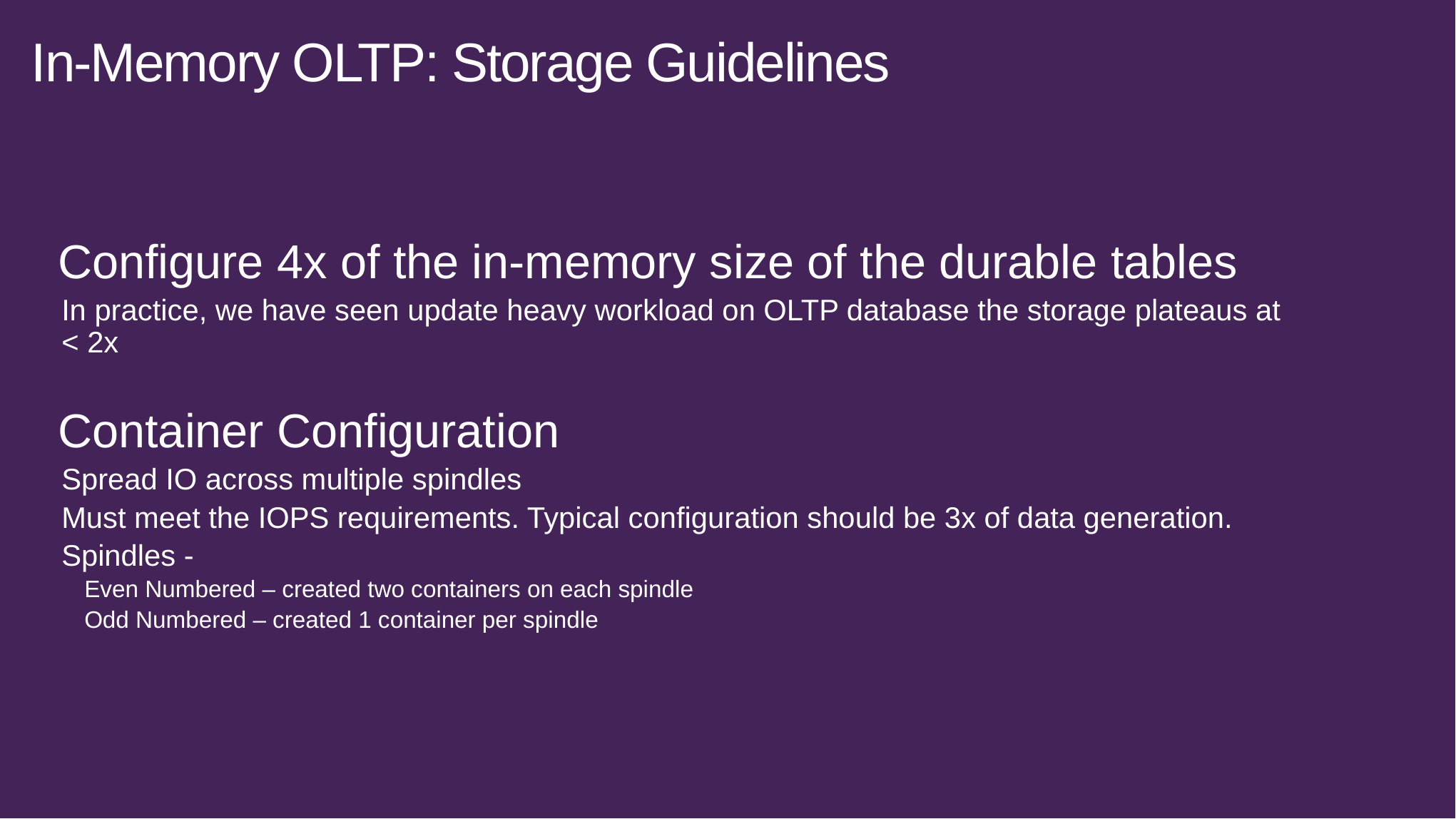

# In-Memory OLTP: Storage Guidelines
Configure 4x of the in-memory size of the durable tables
In practice, we have seen update heavy workload on OLTP database the storage plateaus at < 2x

Container Configuration
Spread IO across multiple spindles
Must meet the IOPS requirements. Typical configuration should be 3x of data generation.
Spindles -
Even Numbered – created two containers on each spindle
Odd Numbered – created 1 container per spindle